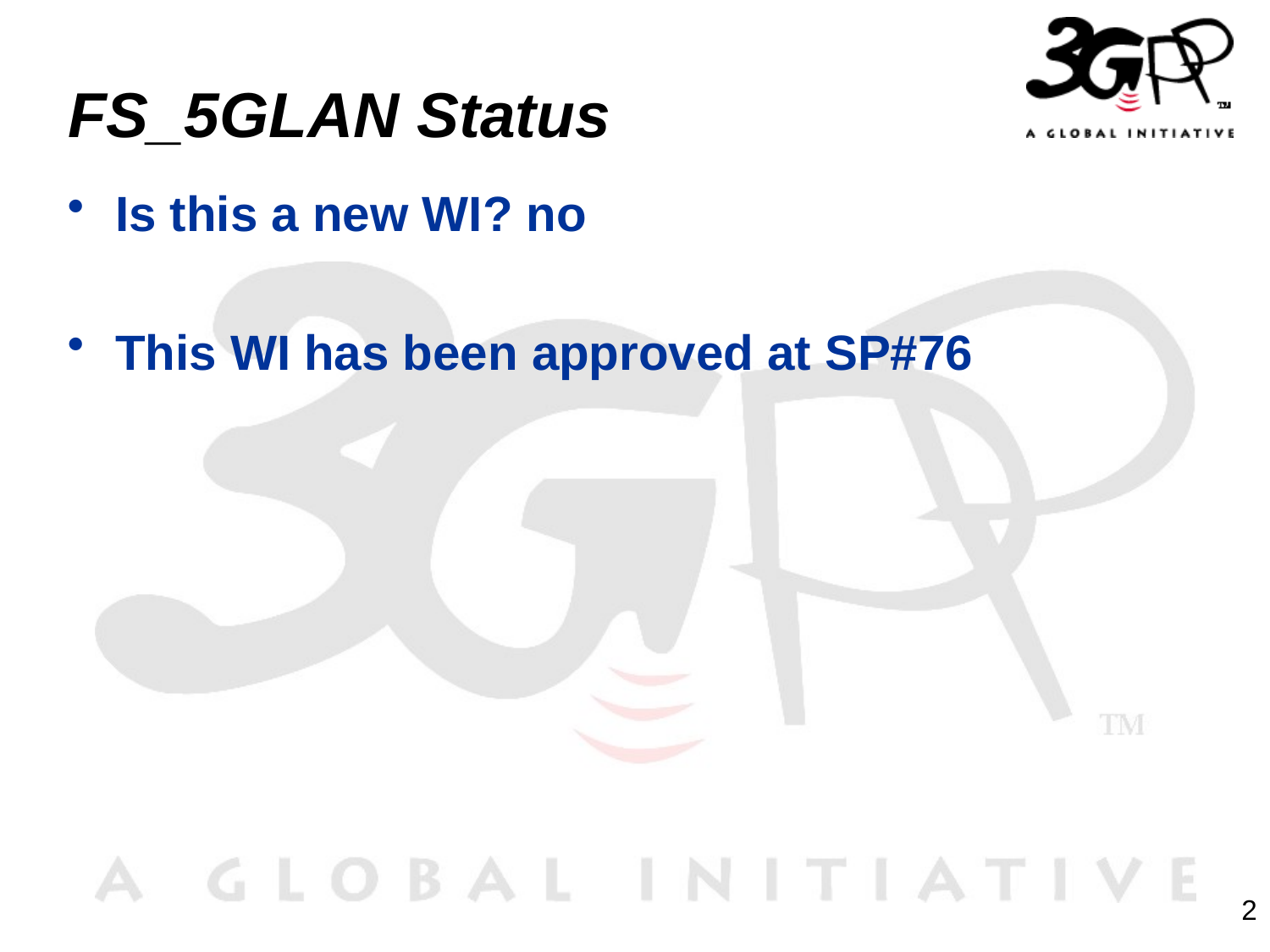

# FS_5GLAN Status
Is this a new WI? no

This WI has been approved at SP#76
2